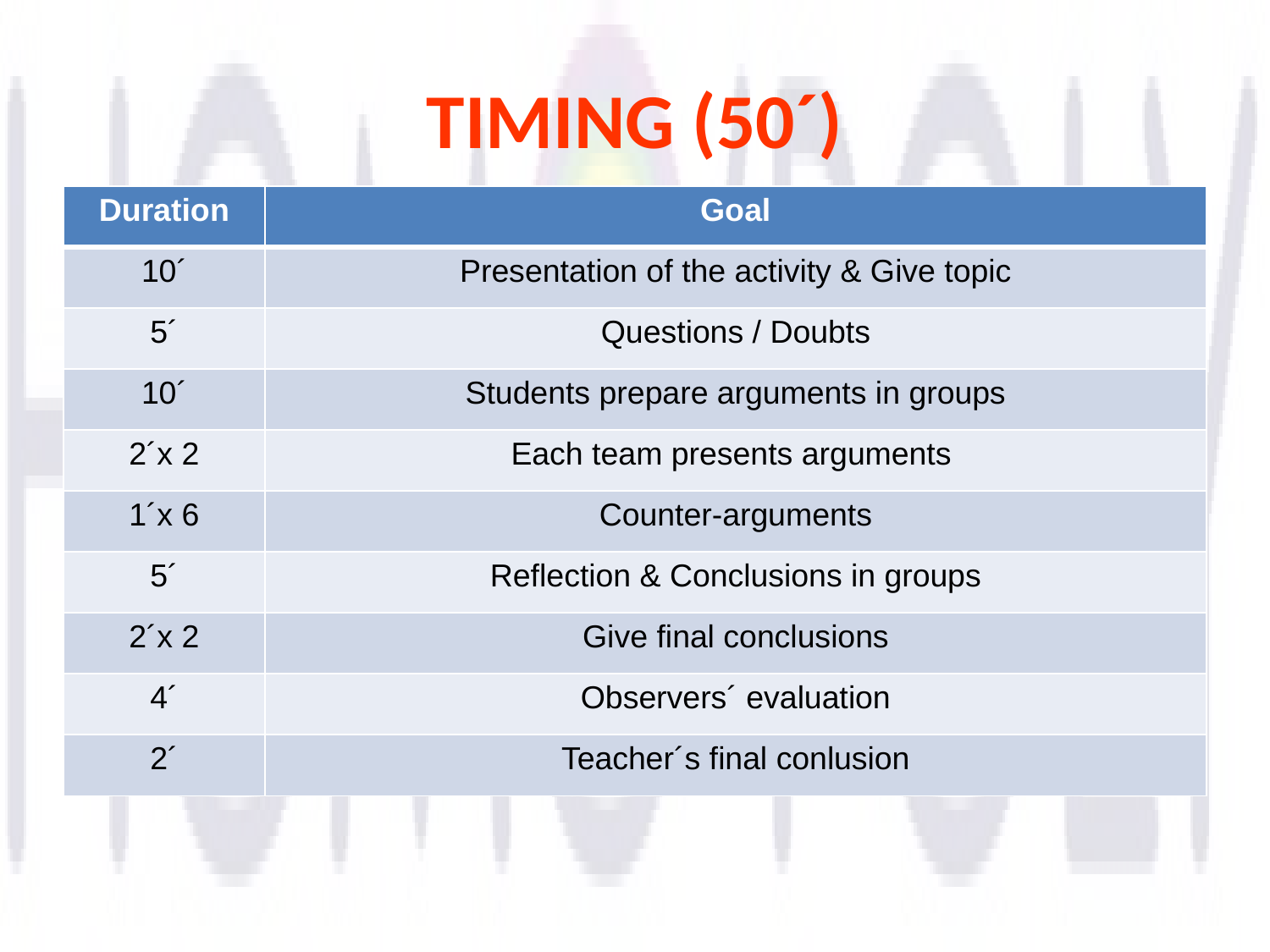

# TIMING (50´)
| Duration | Goal |
| --- | --- |
| 10´ | Presentation of the activity & Give topic |
| 5´ | Questions / Doubts |
| 10´ | Students prepare arguments in groups |
| 2´x 2 | Each team presents arguments |
| 1´x 6 | Counter-arguments |
| 5´ | Reflection & Conclusions in groups |
| 2´x 2 | Give final conclusions |
| 4´ | Observers´ evaluation |
| 2´ | Teacher´s final conlusion |